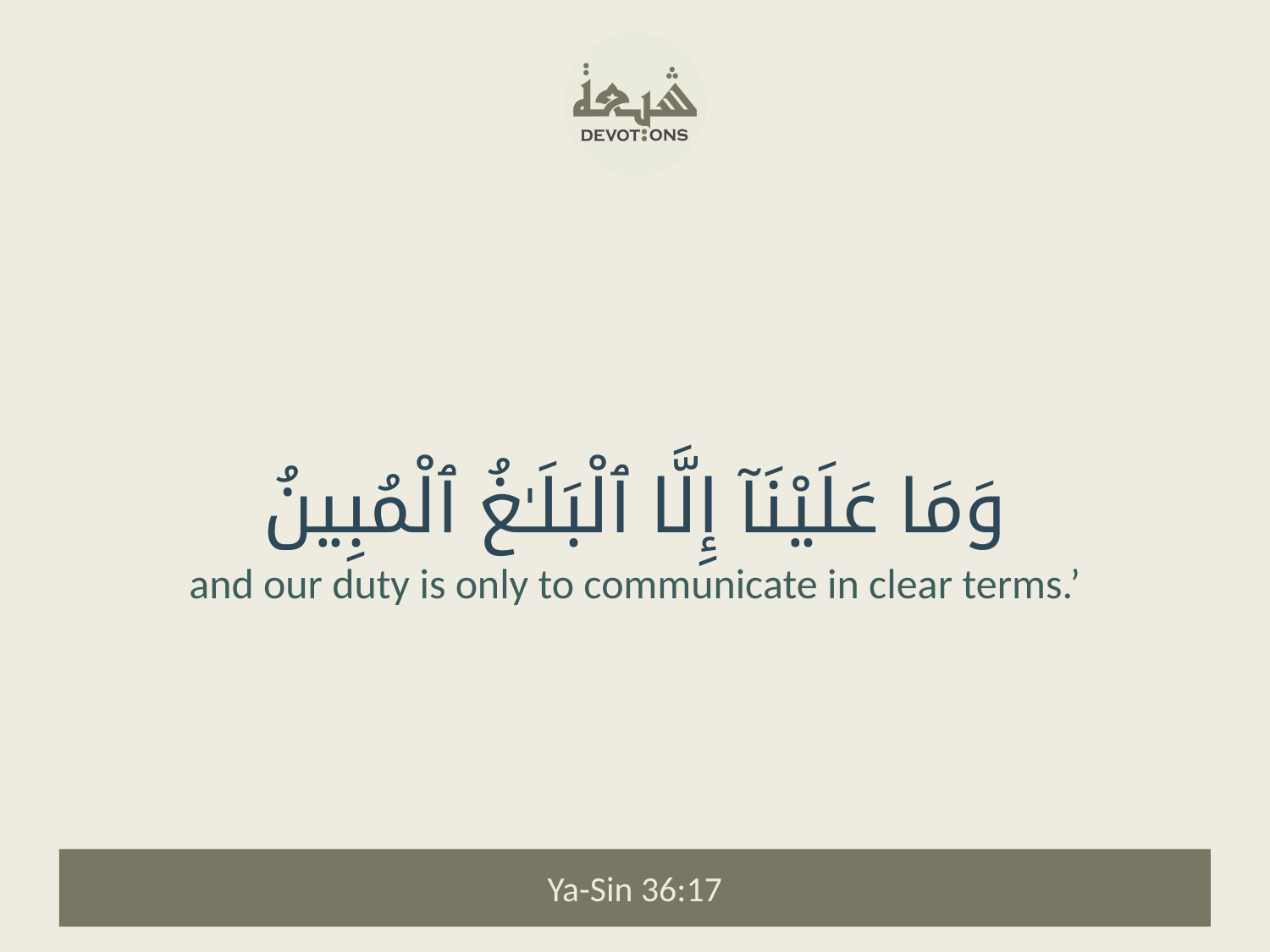

وَمَا عَلَيْنَآ إِلَّا ٱلْبَلَـٰغُ ٱلْمُبِينُ
and our duty is only to communicate in clear terms.’
Ya-Sin 36:17